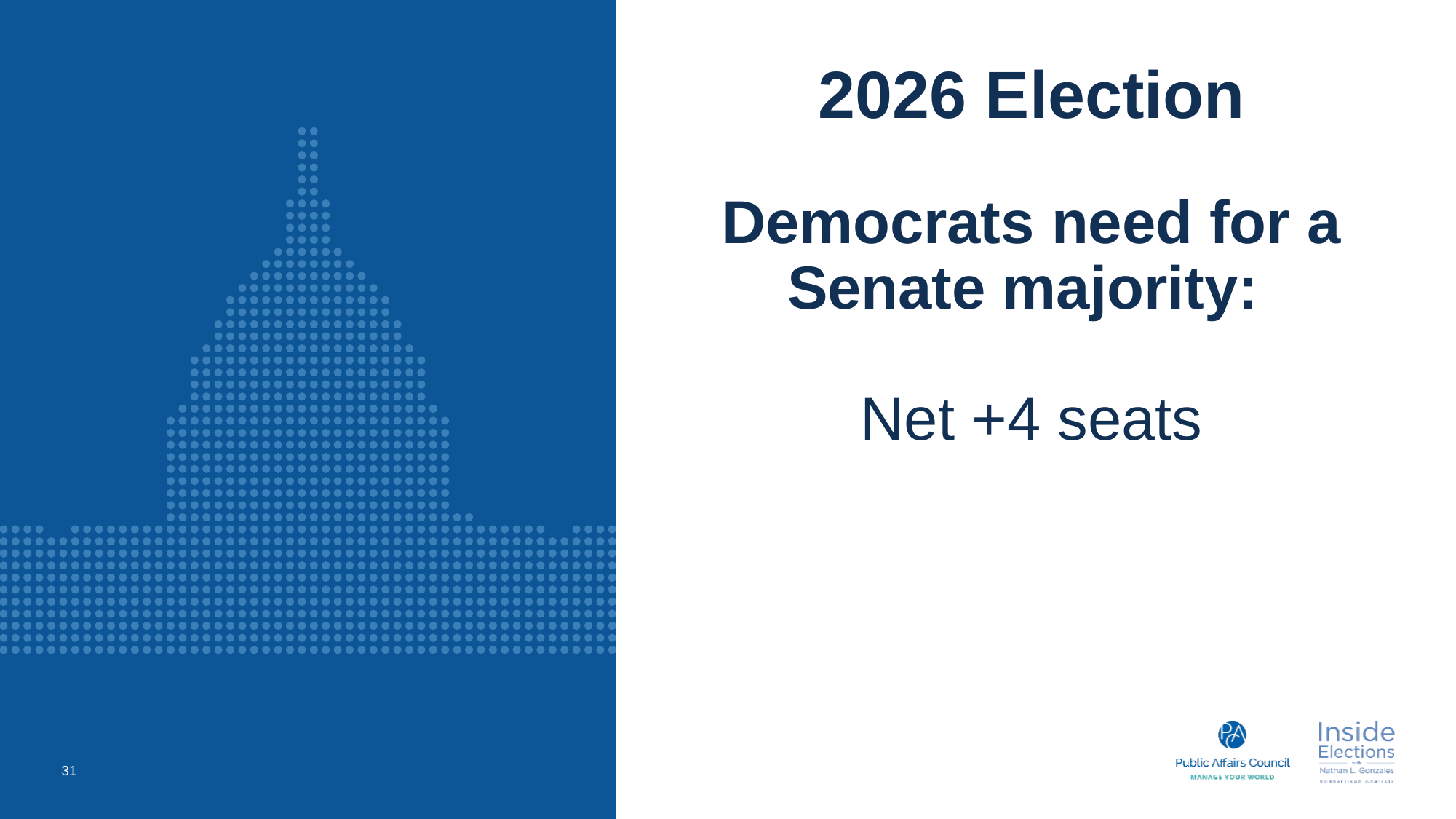

# 2026 Election

Democrats need for a Senate majority:

Net +4 seats